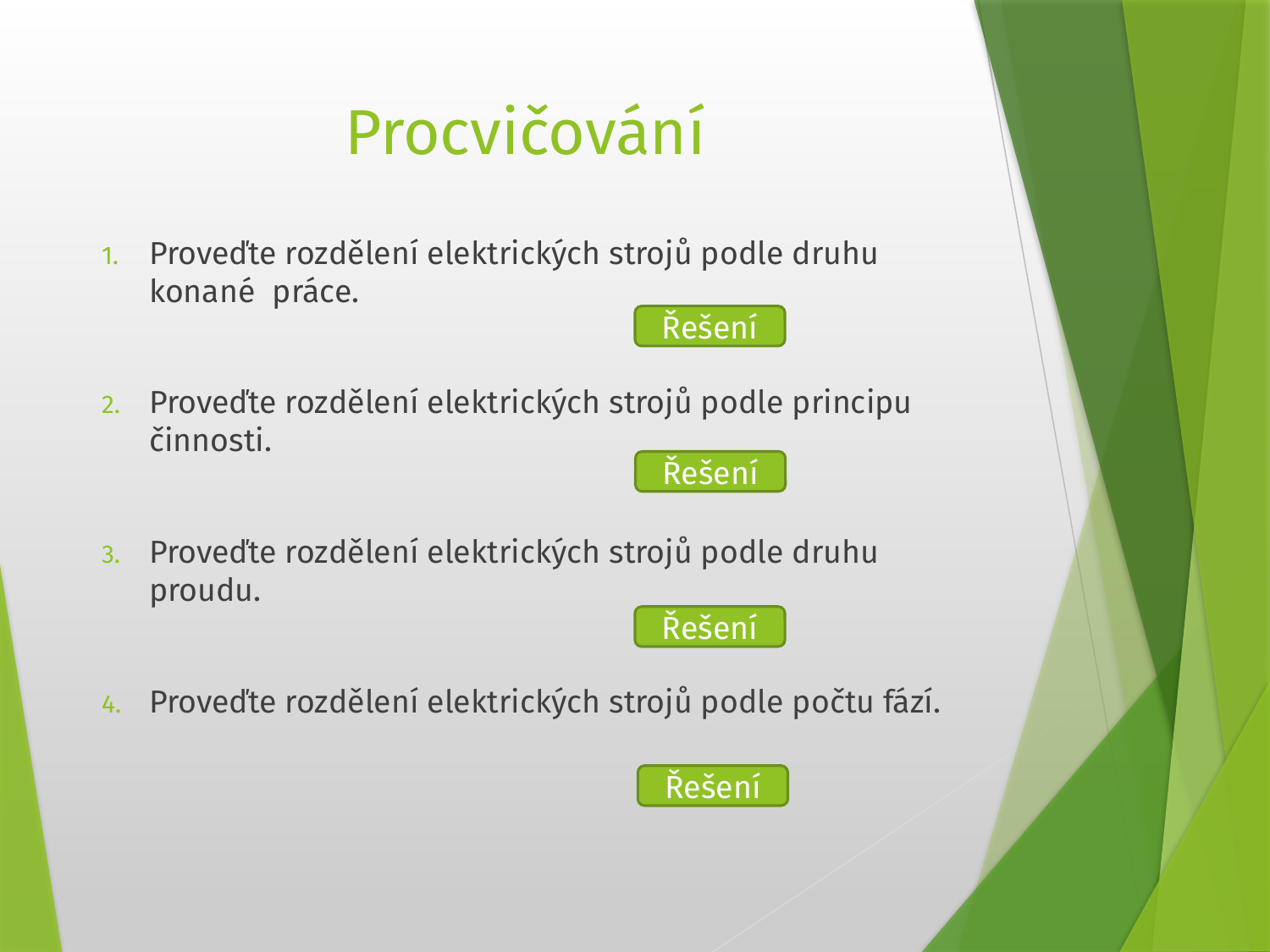

# Procvičování
Proveďte rozdělení elektrických strojů podle druhu konané  práce.

Proveďte rozdělení elektrických strojů podle principu činnosti.

Proveďte rozdělení elektrických strojů podle druhu proudu.

Proveďte rozdělení elektrických strojů podle počtu fází.

Řešení
Řešení
Řešení
Řešení